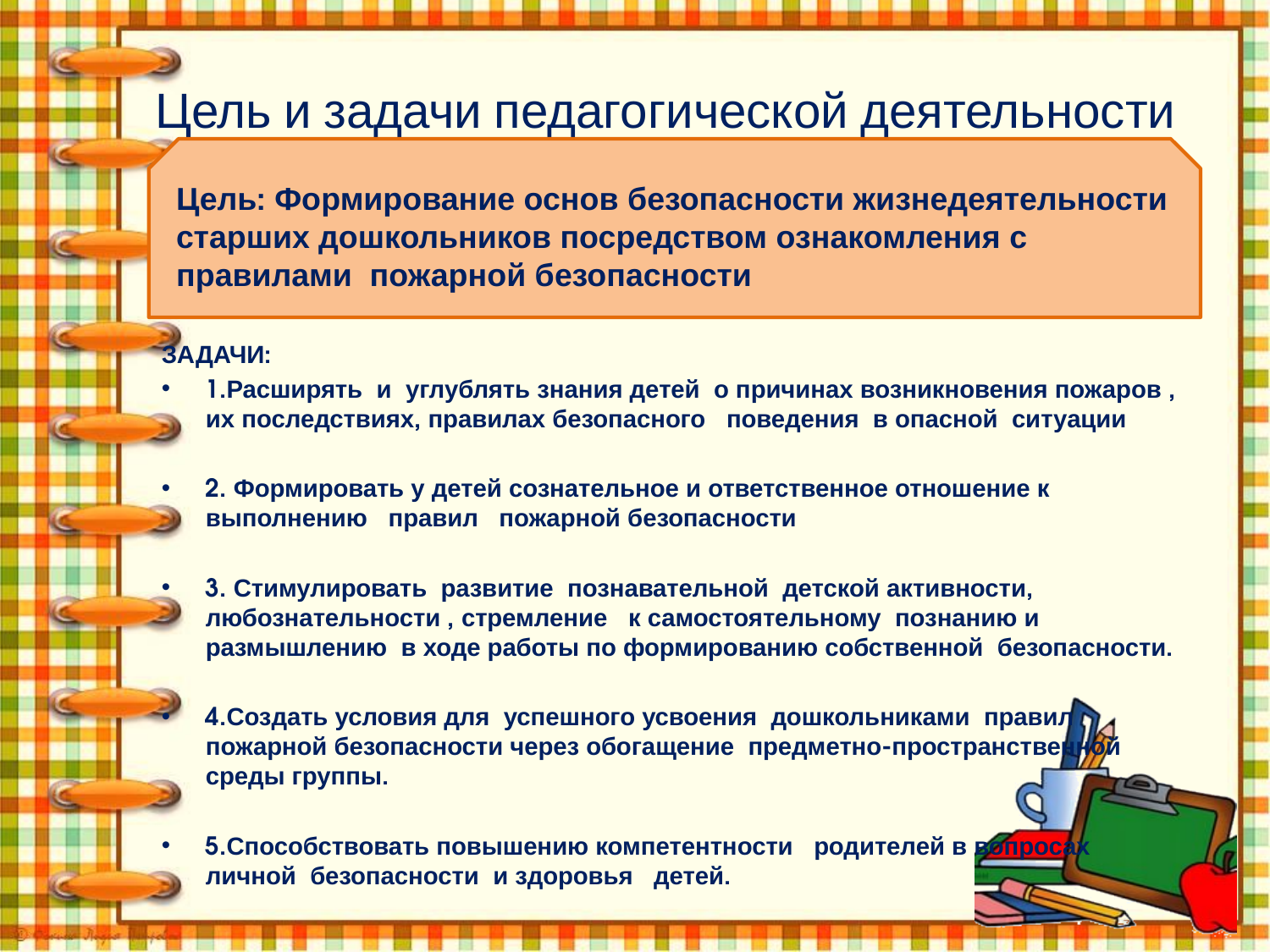

# Цель и задачи педагогической деятельности
Цель: Формирование основ безопасности жизнедеятельности старших дошкольников посредством ознакомления с правилами  пожарной безопасности

ЗАДАЧИ:
1.Расширять  и  углублять знания детей  о причинах возникновения пожаров , их последствиях, правилах безопасного   поведения  в опасной  ситуации

2. Формировать у детей сознательное и ответственное отношение к выполнению   правил   пожарной безопасности

3. Стимулировать  развитие  познавательной  детской активности, любознательности , стремление   к самостоятельному  познанию и размышлению  в ходе работы по формированию собственной  безопасности.

4.Создать условия для  успешного усвоения  дошкольниками  правил пожарной безопасности через обогащение  предметно-пространственной среды группы.

5.Способствовать повышению компетентности   родителей в вопросах  личной  безопасности  и здоровья   детей.